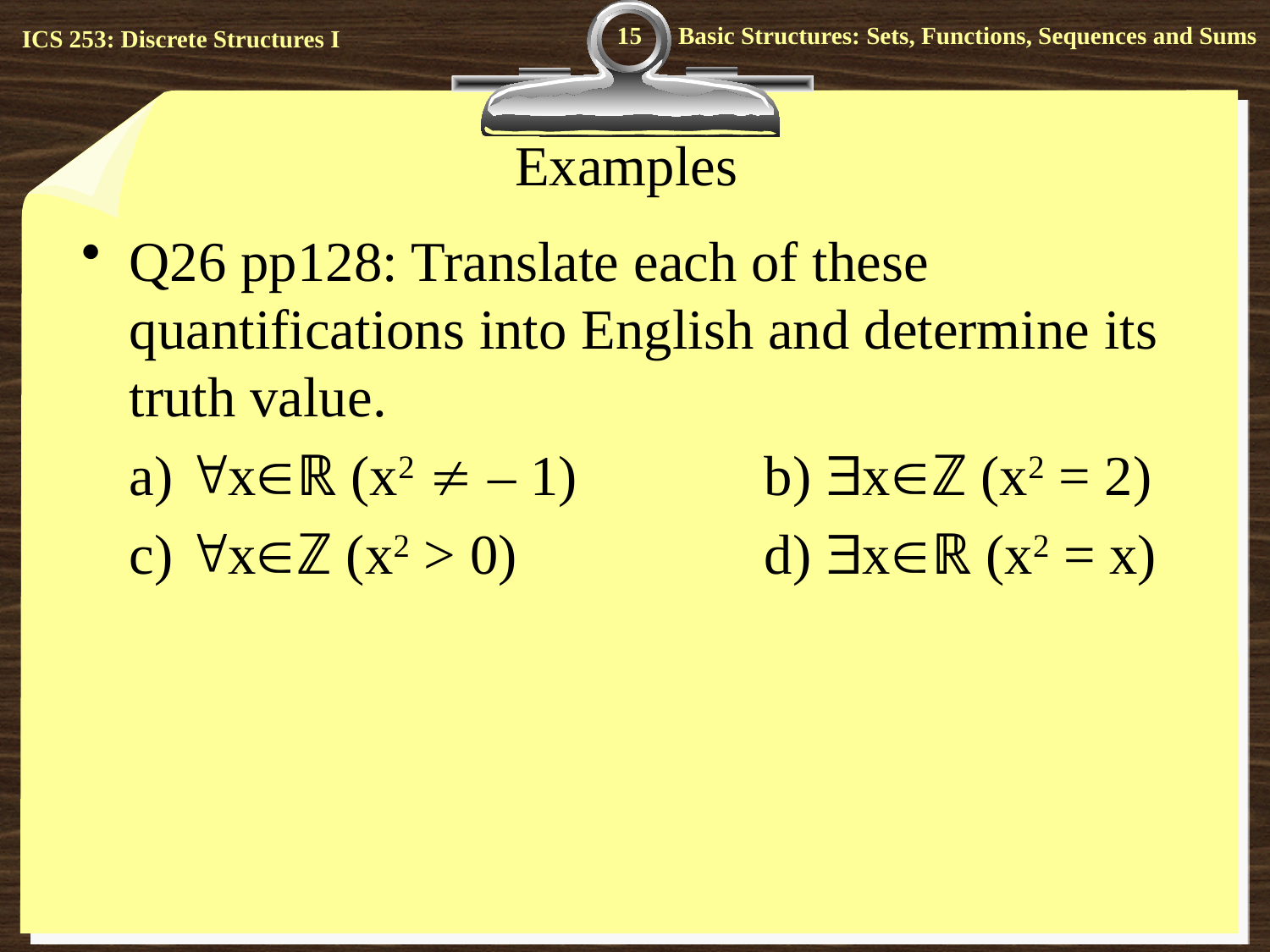

15
# Examples
Q26 pp128: Translate each of these quantifications into English and determine its truth value.
	a) ∀x∈ℝ (x2 ≠ – 1)	 	b) ∃x∈ℤ (x2 = 2)
	c) ∀x∈ℤ (x2 > 0) 		d) ∃x∈ℝ (x2 = x)